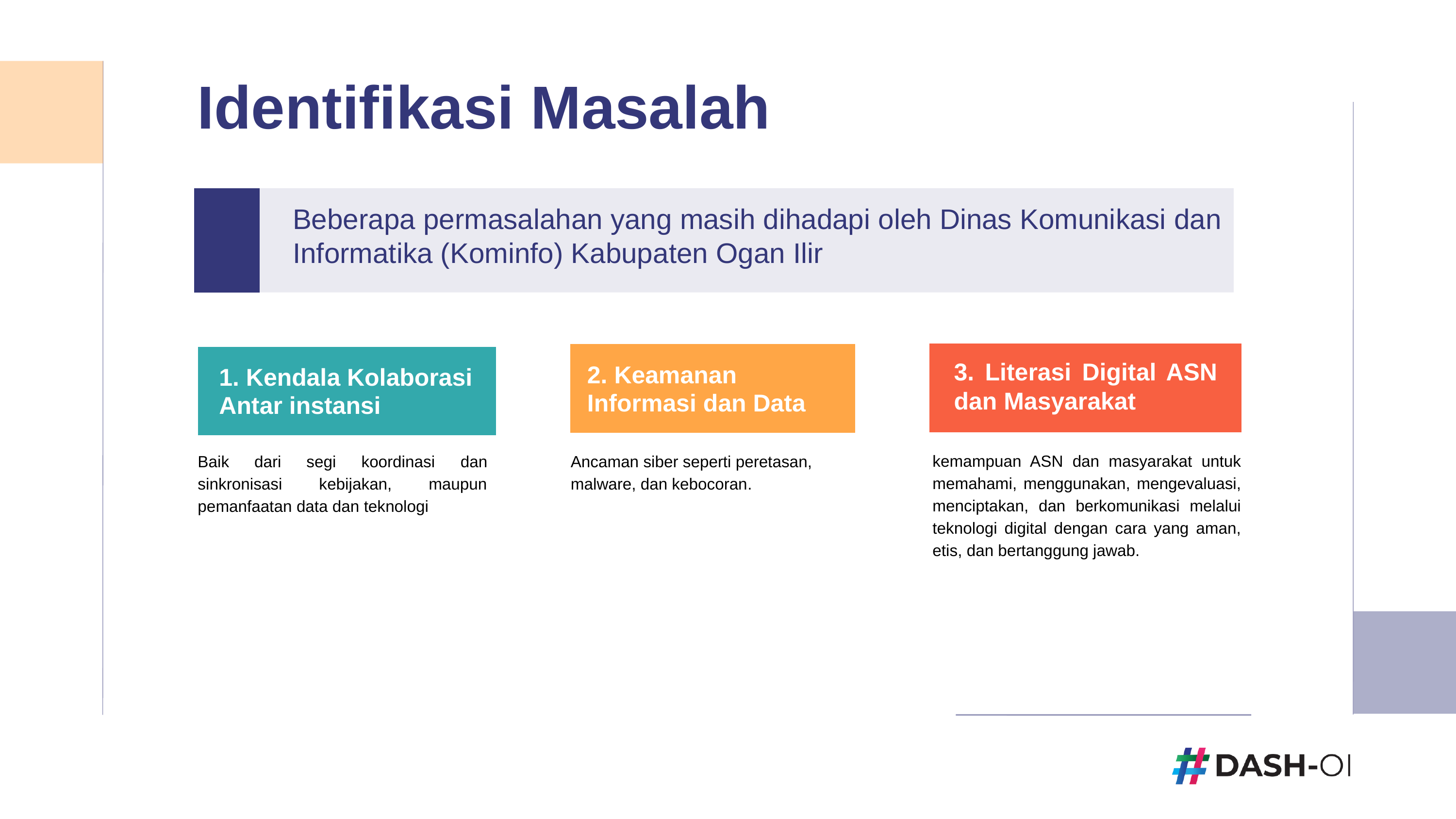

Identifikasi Masalah

Beberapa permasalahan yang masih dihadapi oleh Dinas Komunikasi dan Informatika (Kominfo) Kabupaten Ogan Ilir

2. Keamanan Informasi dan Data

3. Literasi Digital ASN dan Masyarakat

1. Kendala Kolaborasi Antar instansi

kemampuan ASN dan masyarakat untuk memahami, menggunakan, mengevaluasi, menciptakan, dan berkomunikasi melalui teknologi digital dengan cara yang aman, etis, dan bertanggung jawab.
Baik dari segi koordinasi dan sinkronisasi kebijakan, maupun pemanfaatan data dan teknologi
Ancaman siber seperti peretasan, malware, dan kebocoran.